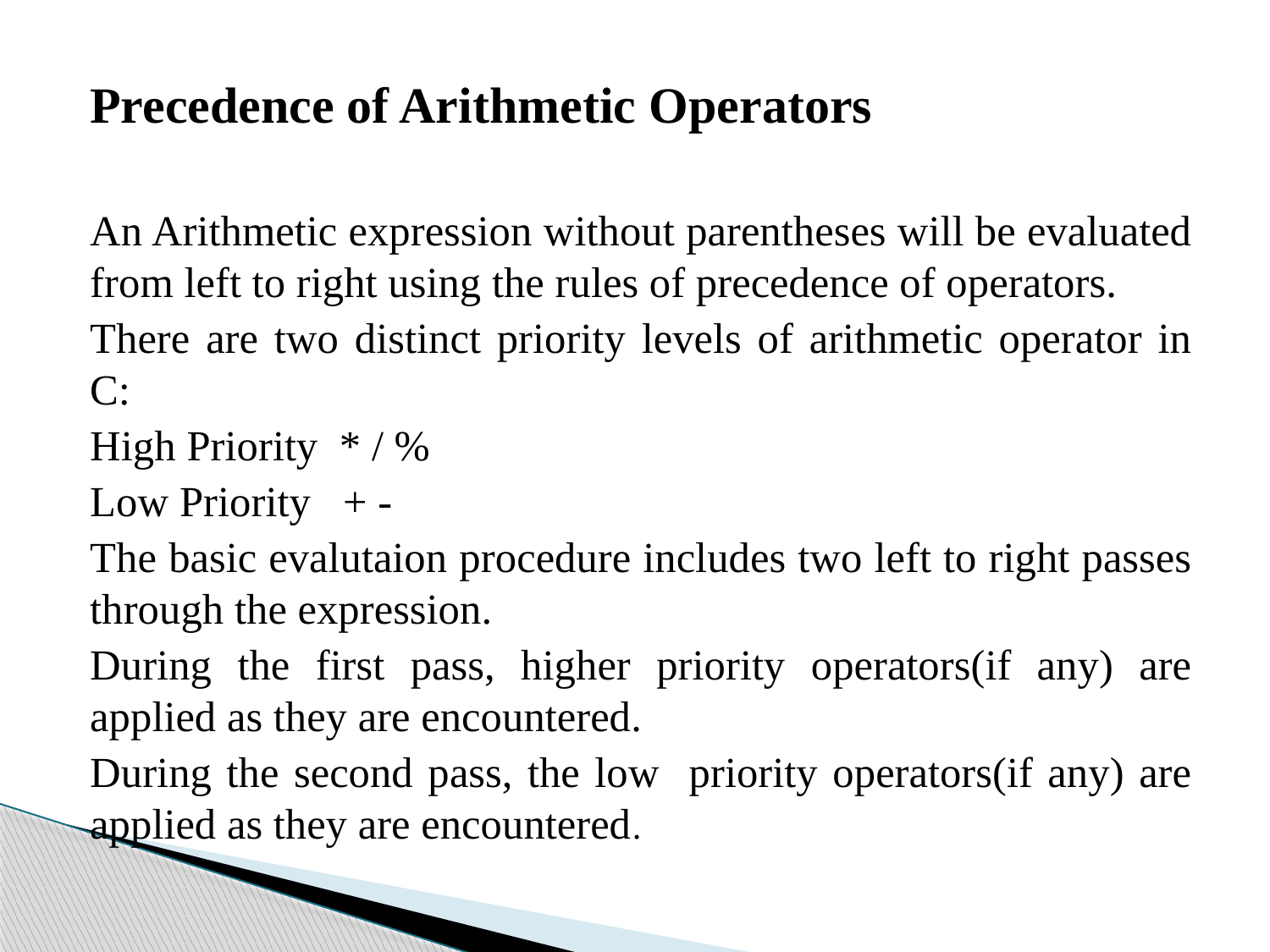

Precedence of Arithmetic Operators

An Arithmetic expression without parentheses will be evaluated from left to right using the rules of precedence of operators.
There are two distinct priority levels of arithmetic operator in C:
High Priority  * / %
Low Priority   + -
The basic evalutaion procedure includes two left to right passes through the expression.
During the first pass, higher priority operators(if any) are applied as they are encountered.
During the second pass, the low  priority operators(if any) are applied as they are encountered.